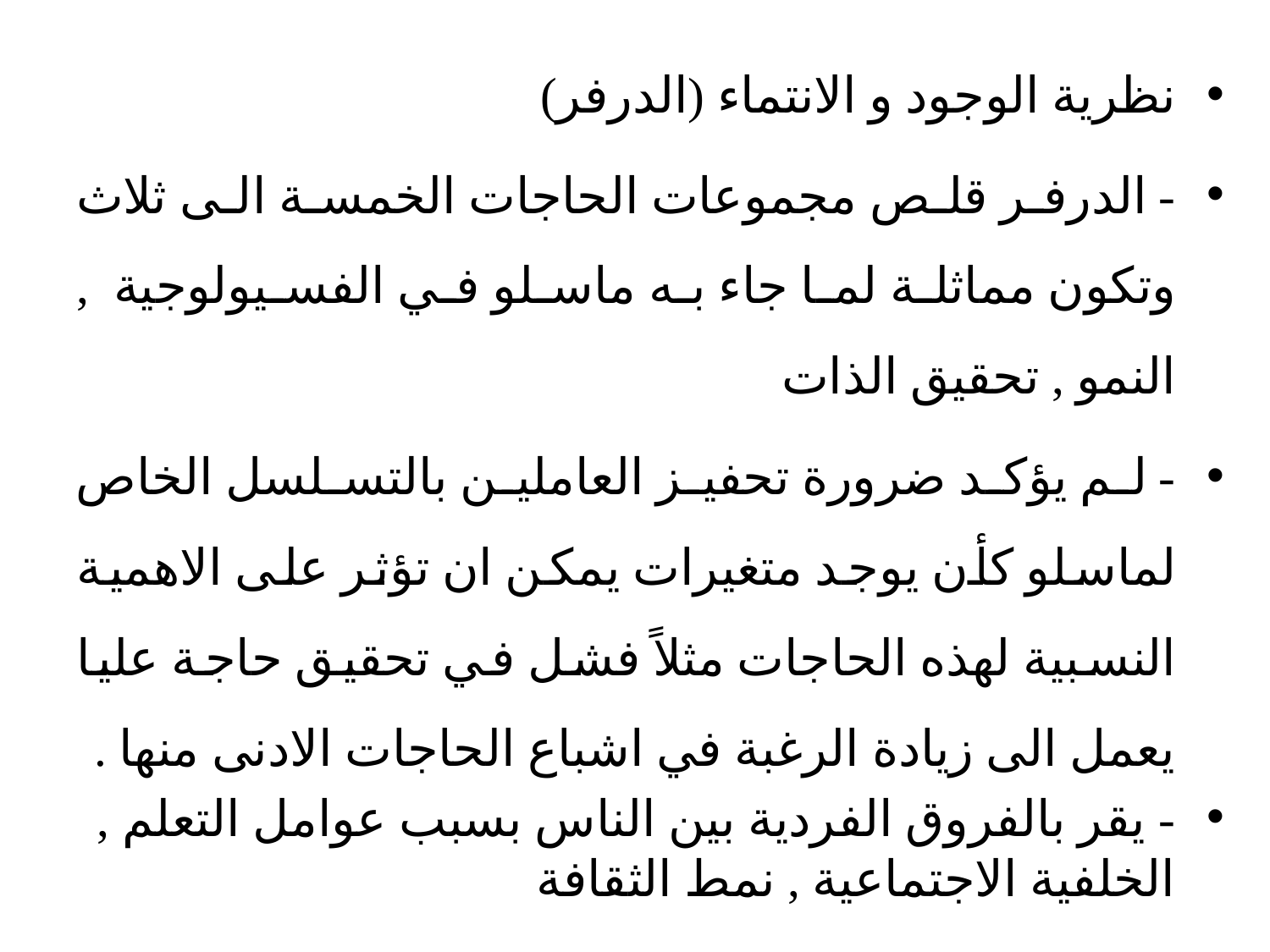

نظرية الوجود و الانتماء (الدرفر)
- الدرفر قلص مجموعات الحاجات الخمسة الى ثلاث وتكون مماثلة لما جاء به ماسلو في الفسيولوجية  , النمو , تحقيق الذات
- لم يؤكد ضرورة تحفيز العاملين بالتسلسل الخاص لماسلو كأن يوجد متغيرات يمكن ان تؤثر على الاهمية النسبية لهذه الحاجات مثلاً فشل في تحقيق حاجة عليا يعمل الى زيادة الرغبة في اشباع الحاجات الادنى منها .
- يقر بالفروق الفردية بين الناس بسبب عوامل التعلم , الخلفية الاجتماعية , نمط الثقافة